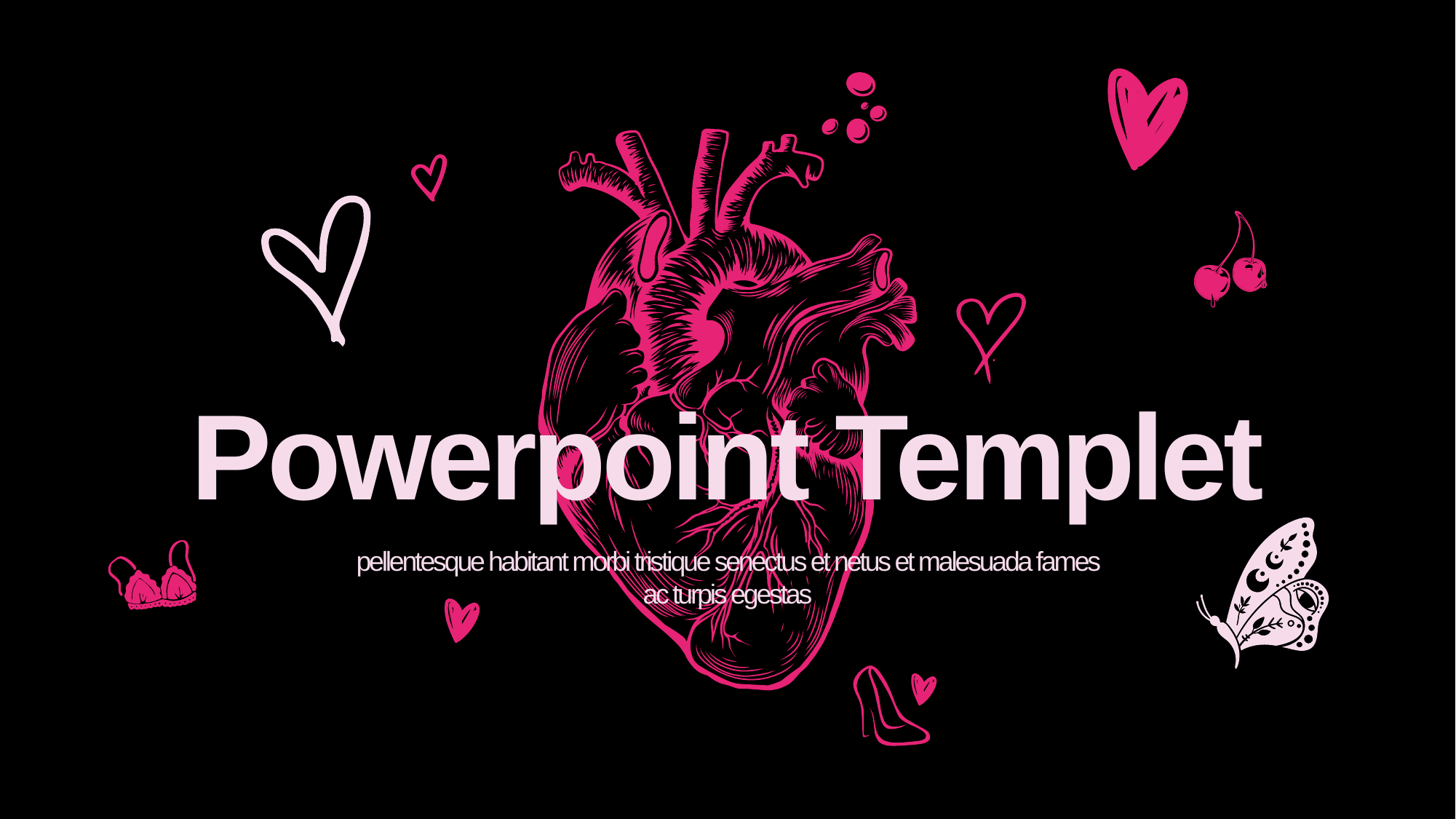

Powerpoint Templet

pellentesque habitant morbi tristique senectus et netus et malesuada fames ac turpis egestas